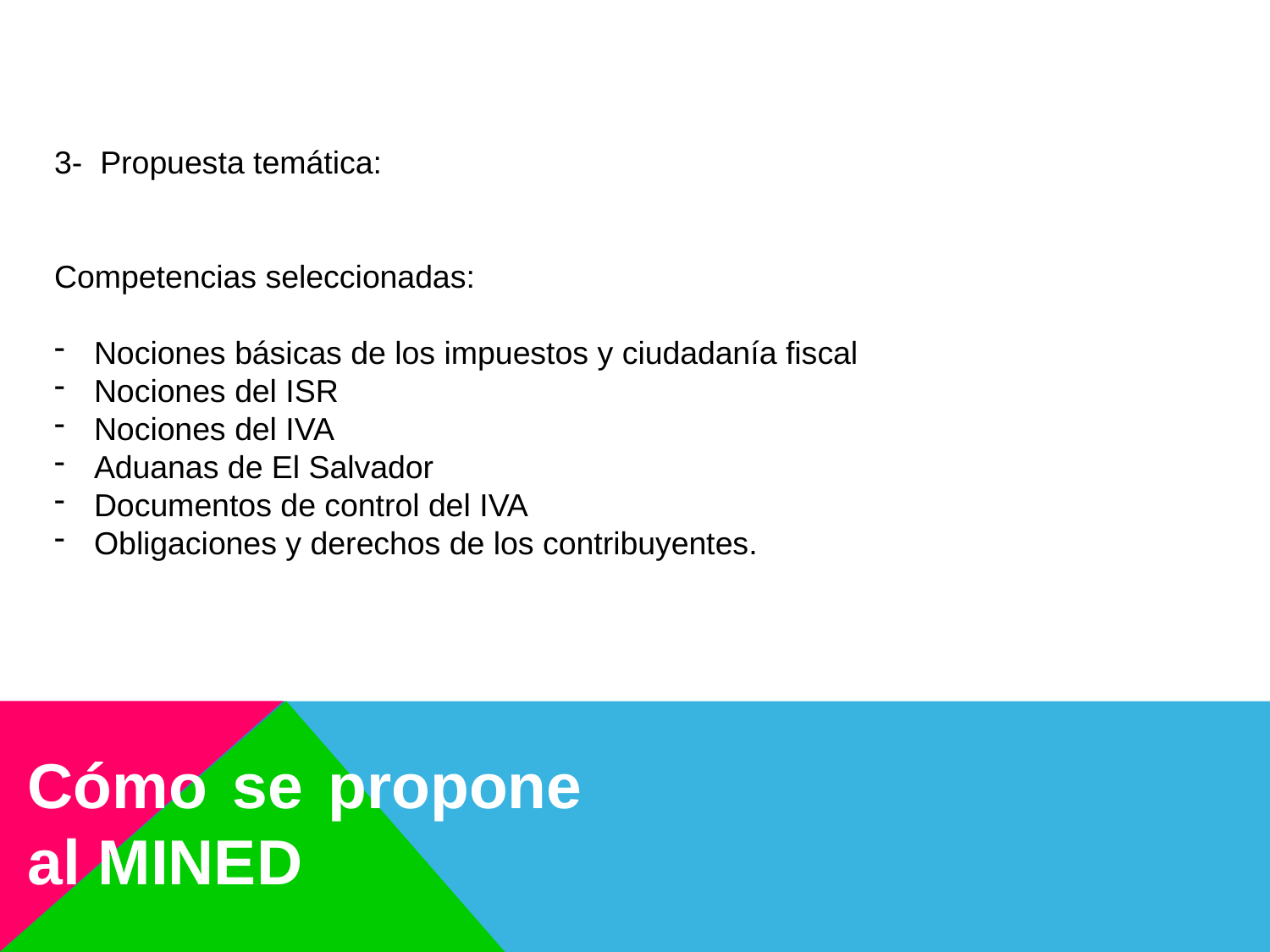

3-  Propuesta temática:

Competencias seleccionadas:

Nociones básicas de los impuestos y ciudadanía fiscal
Nociones del ISR
Nociones del IVA
Aduanas de El Salvador
Documentos de control del IVA
Obligaciones y derechos de los contribuyentes.

Cómo se propone al MINED